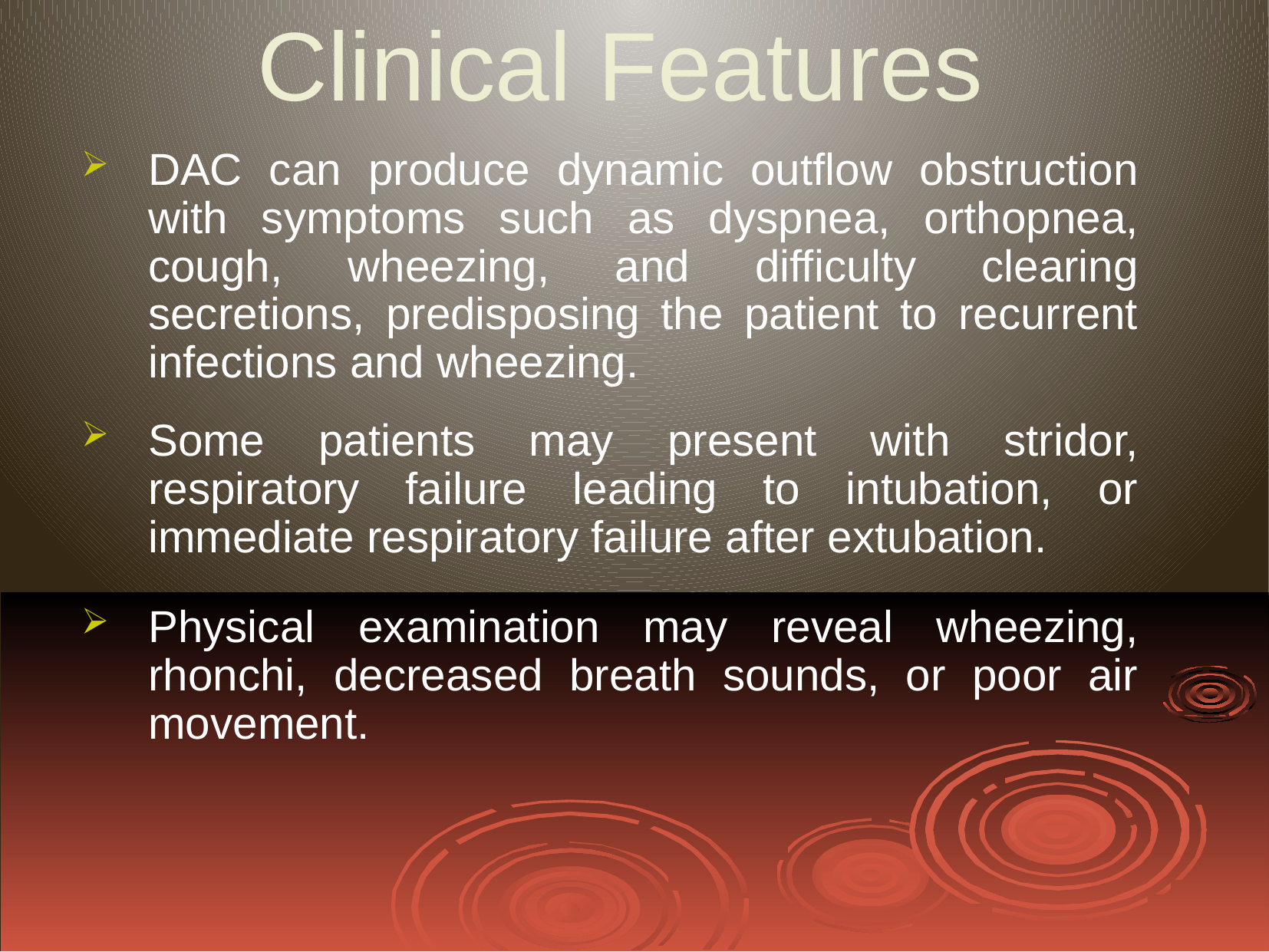

# Clinical Features
DAC can produce dynamic outflow obstruction with symptoms such as dyspnea, orthopnea, cough, wheezing, and difficulty clearing secretions, predisposing the patient to recurrent infections and wheezing.

Some patients may present with stridor, respiratory failure leading to intubation, or immediate respiratory failure after extubation.

Physical examination may reveal wheezing, rhonchi, decreased breath sounds, or poor air movement.